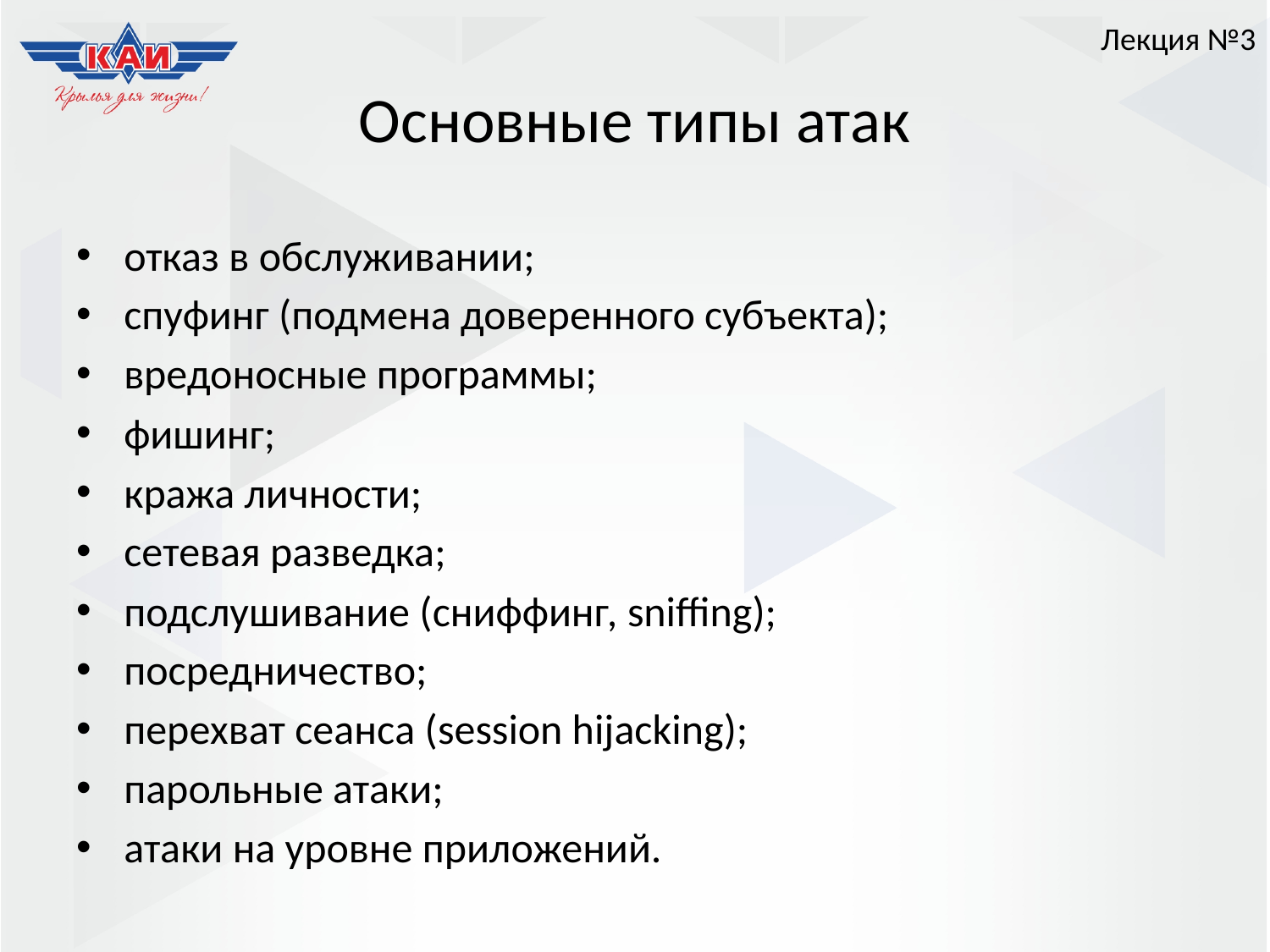

Лекция №3
# Основные типы атак
отказ в обслуживании;
спуфинг (подмена доверенного субъекта);
вредоносные программы;
фишинг;
кража личности;
сетевая разведка;
подслушивание (сниффинг, sniffing);
посредничество;
перехват сеанса (session hijacking);
парольные атаки;
атаки на уровне приложений.